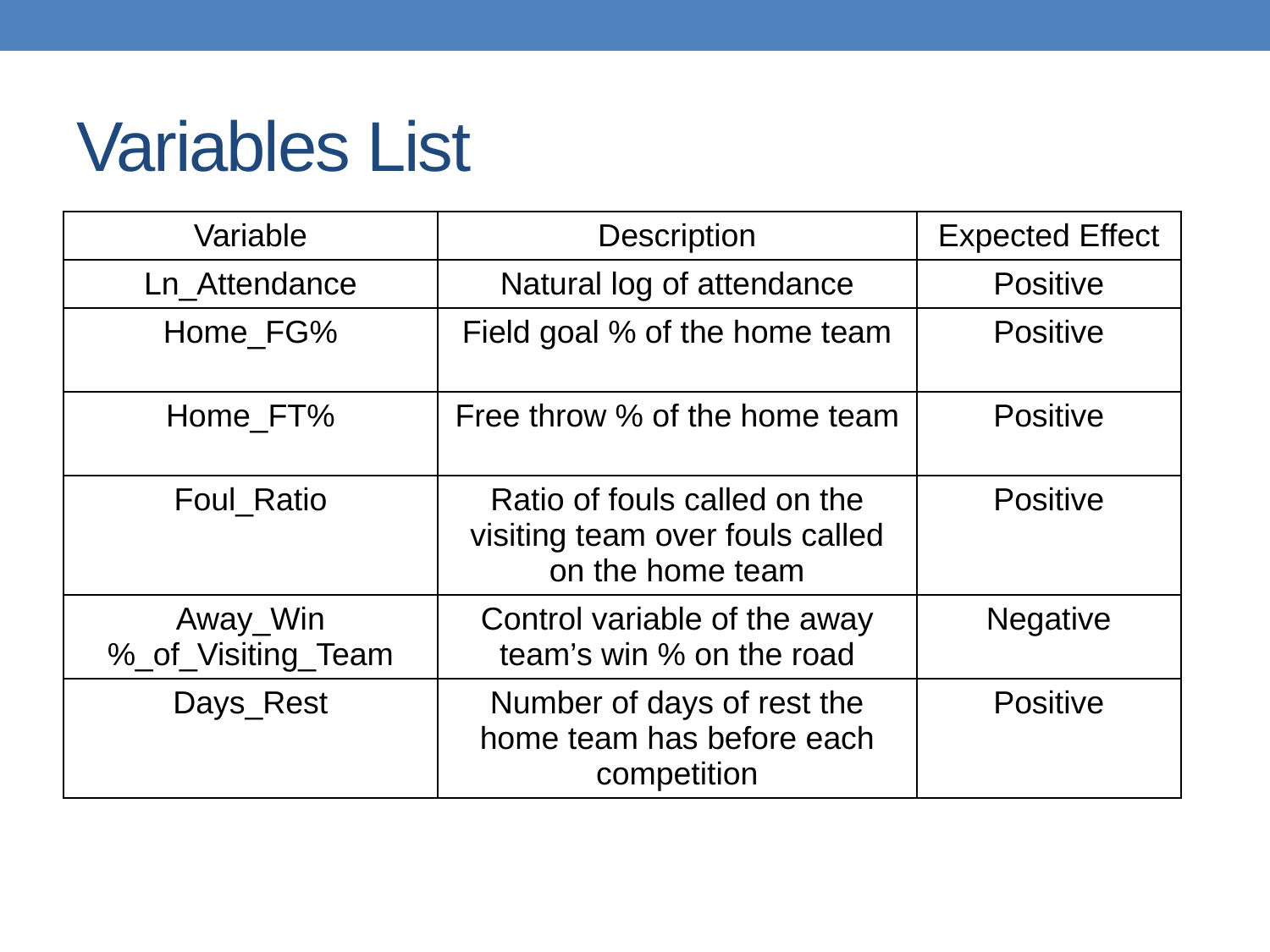

# Variables List
| Variable | Description | Expected Effect |
| --- | --- | --- |
| Ln\_Attendance | Natural log of attendance | Positive |
| Home\_FG% | Field goal % of the home team | Positive |
| Home\_FT% | Free throw % of the home team | Positive |
| Foul\_Ratio | Ratio of fouls called on the visiting team over fouls called on the home team | Positive |
| Away\_Win %\_of\_Visiting\_Team | Control variable of the away team’s win % on the road | Negative |
| Days\_Rest | Number of days of rest the home team has before each competition | Positive |